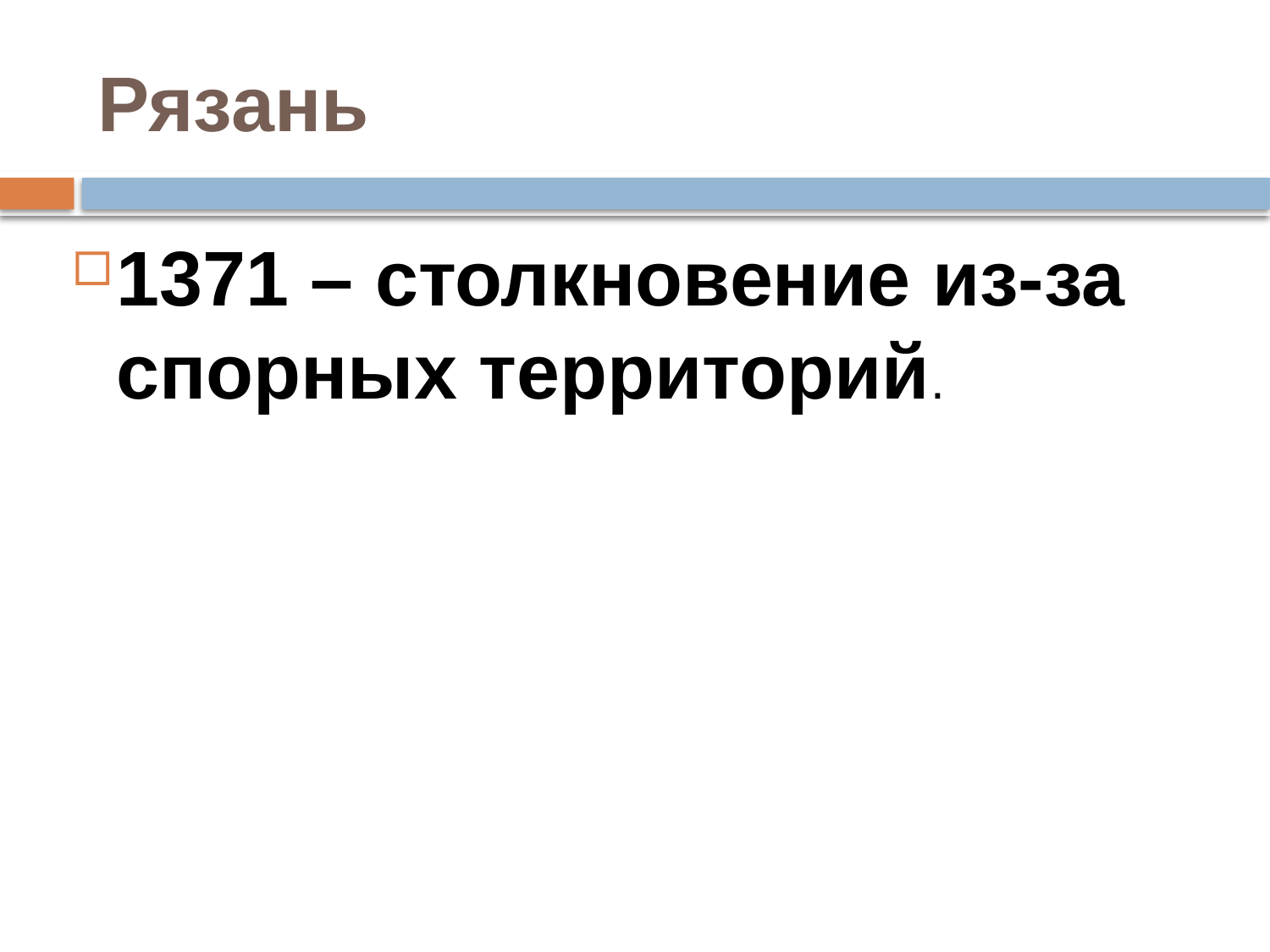

# Рязань
1371 – столкновение из-за спорных территорий.